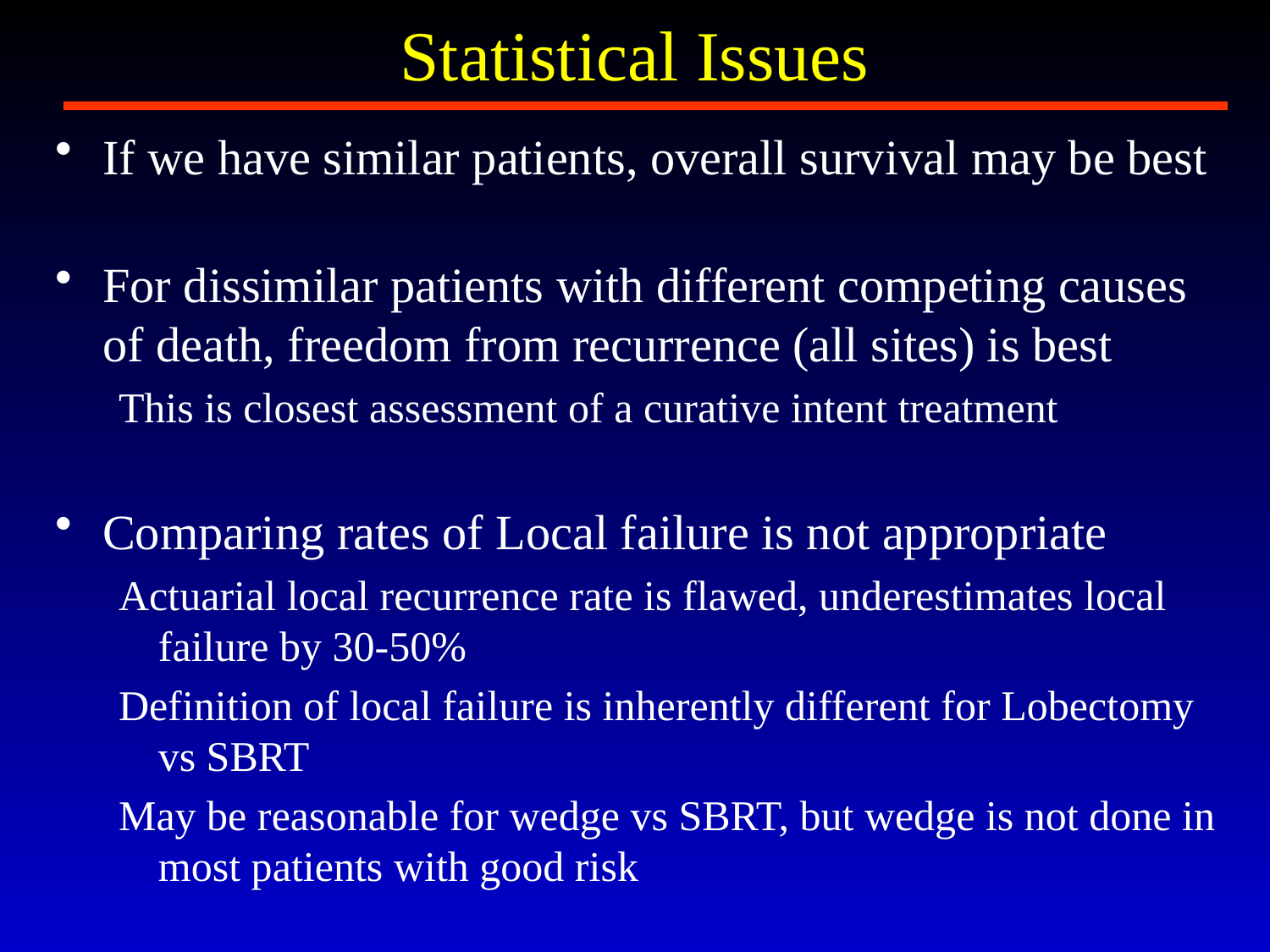

# Statistical Issues

If we have similar patients, overall survival may be best

For dissimilar patients with different competing causes of death, freedom from recurrence (all sites) is best
This is closest assessment of a curative intent treatment

Comparing rates of Local failure is not appropriate
Actuarial local recurrence rate is flawed, underestimates local failure by 30-50%
Definition of local failure is inherently different for Lobectomy vs SBRT
May be reasonable for wedge vs SBRT, but wedge is not done in most patients with good risk